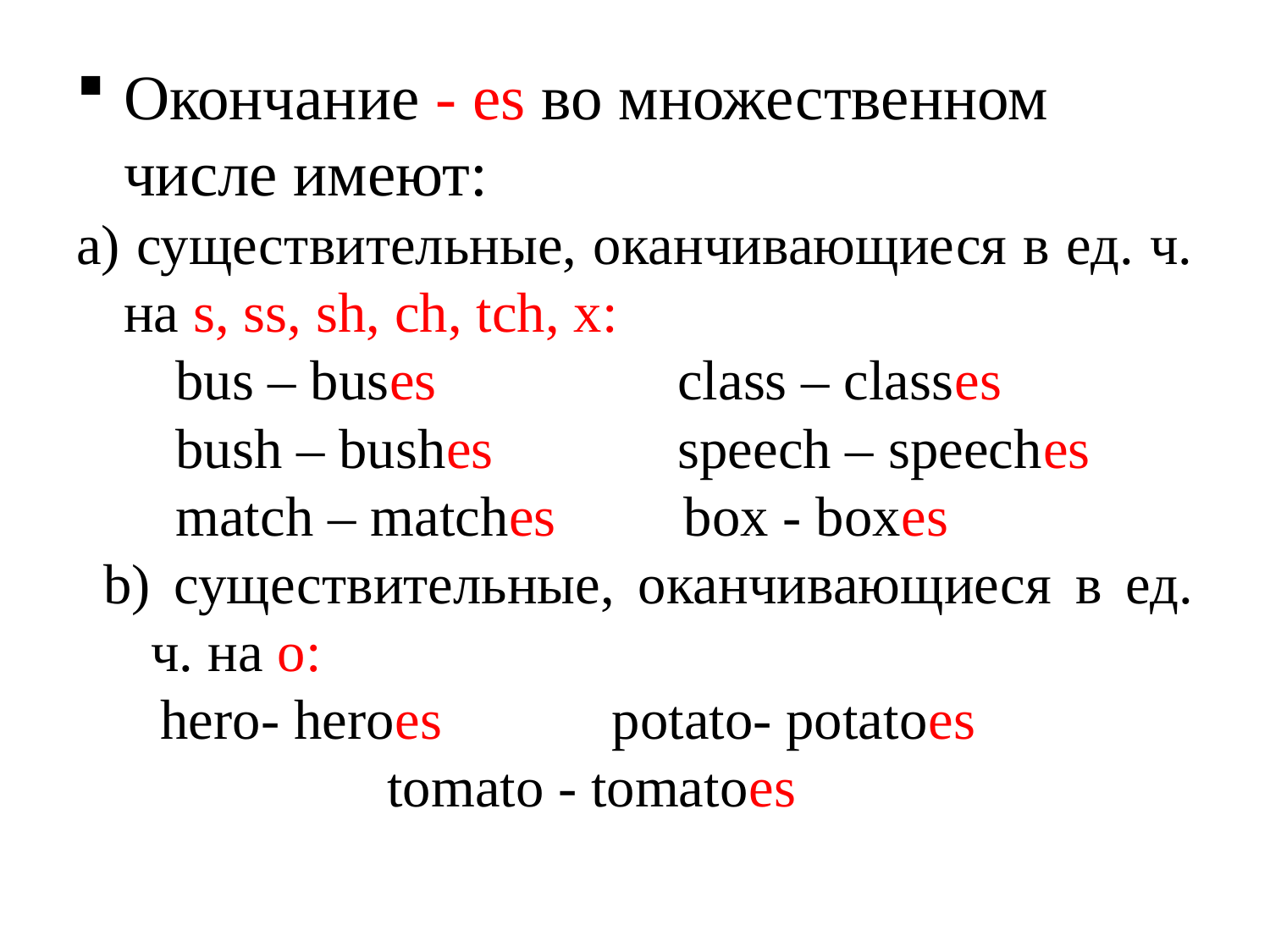

Окончание - es во множественном числе имеют:
а) существительные, оканчивающиеся в ед. ч. на s, ss, sh, ch, tch, x:
       bus – buses                 class – classes
       bush – bushes             speech – speeches
       match – matches         box - boxes
b) существительные, оканчивающиеся в ед. ч. на о:
    hero- heroes            potato- potatoes
                    tomato - tomatoes